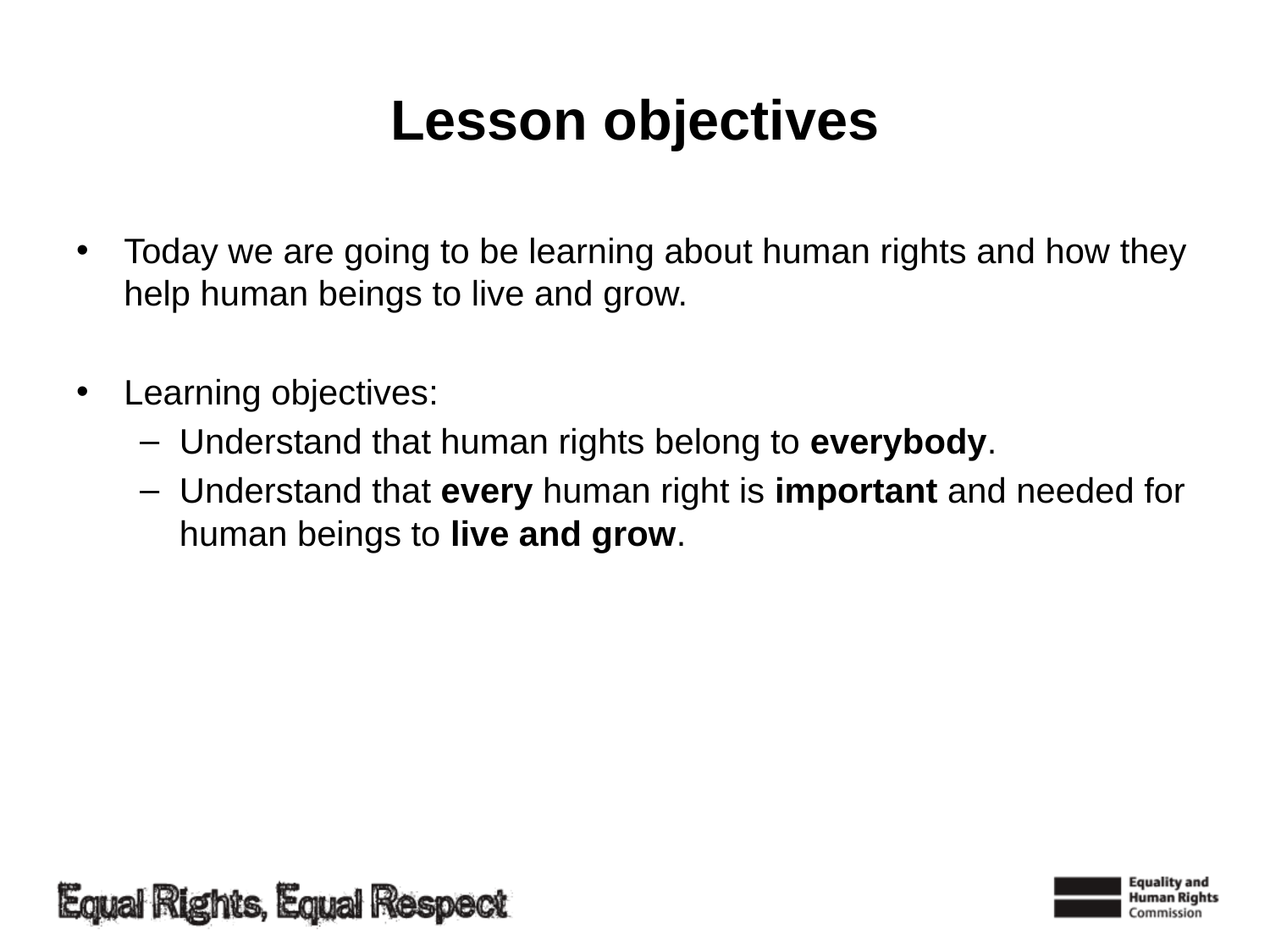

# Lesson objectives
Today we are going to be learning about human rights and how they help human beings to live and grow.

Learning objectives:
Understand that human rights belong to everybody.
Understand that every human right is important and needed for human beings to live and grow.